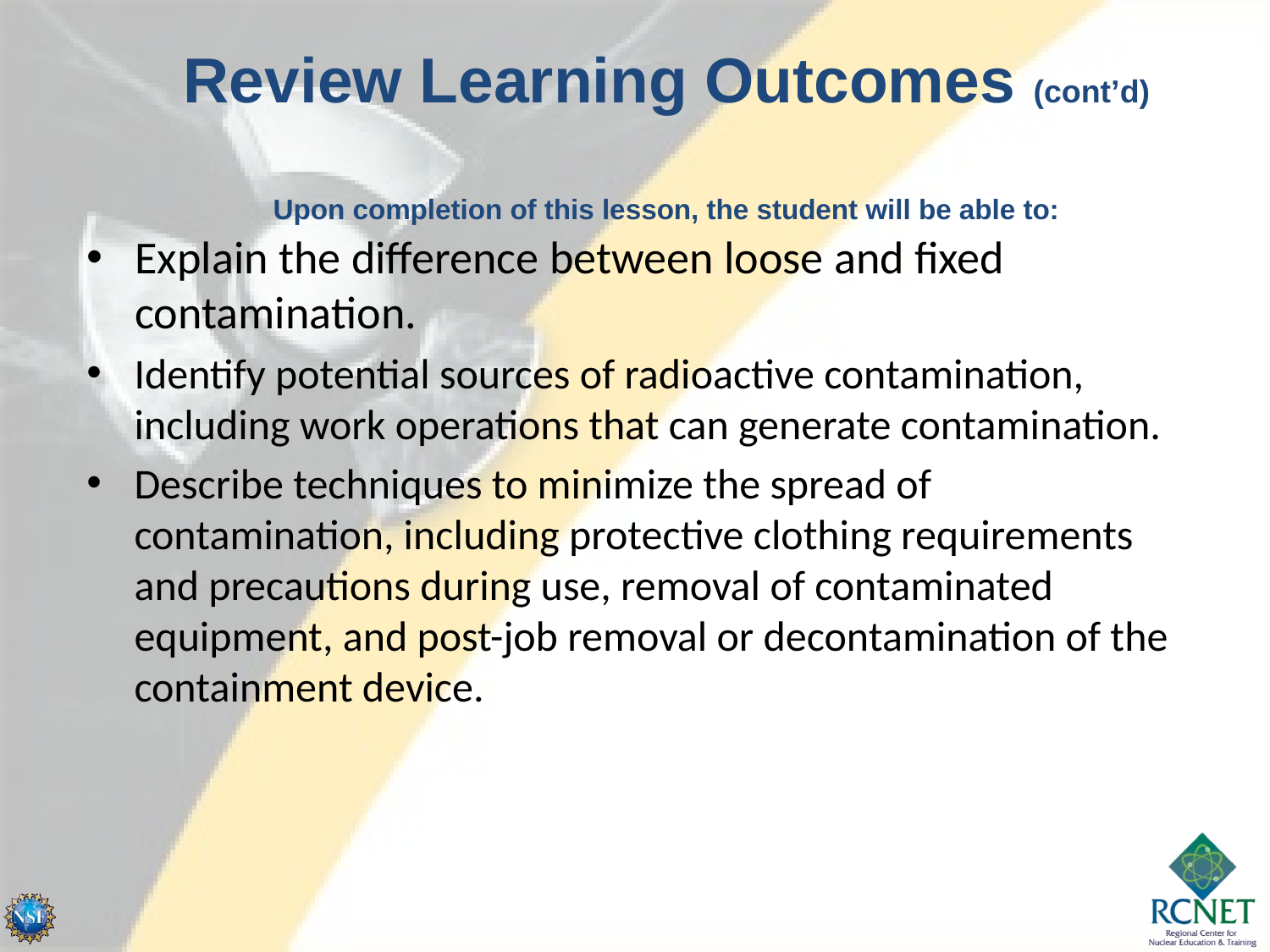

Review Learning Outcomes (cont’d)
Upon completion of this lesson, the student will be able to:

Explain the difference between loose and fixed contamination.
Identify potential sources of radioactive contamination, including work operations that can generate contamination.
Describe techniques to minimize the spread of contamination, including protective clothing requirements and precautions during use, removal of contaminated equipment, and post-job removal or decontamination of the containment device.